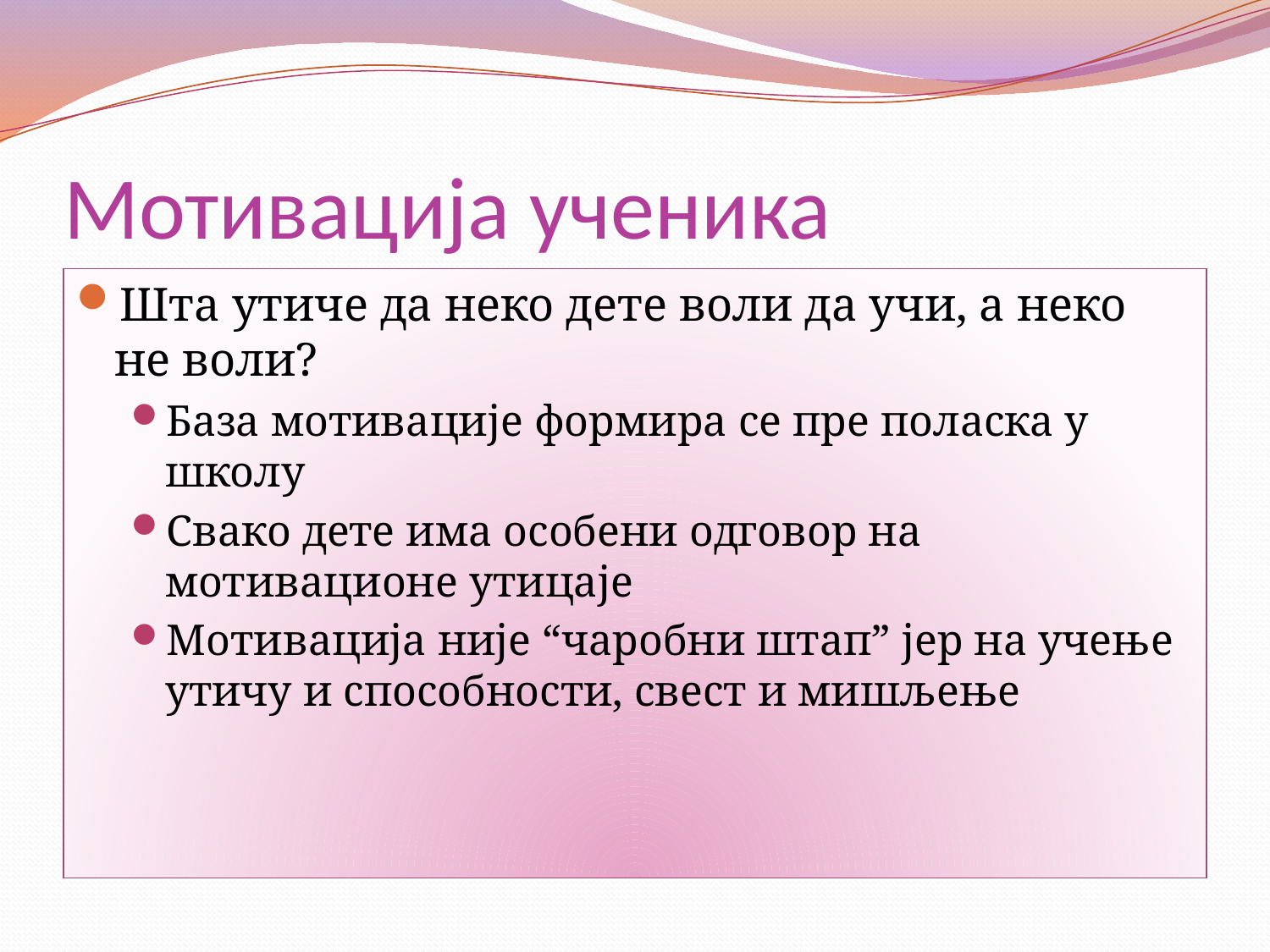

# Мотивација ученика
Шта утиче да неко дете воли да учи, а неко не воли?
База мотивације формира се пре поласка у школу
Свако дете има особени одговор на мотивационе утицаје
Мотивација није “чаробни штап” јер на учење утичу и способности, свест и мишљење